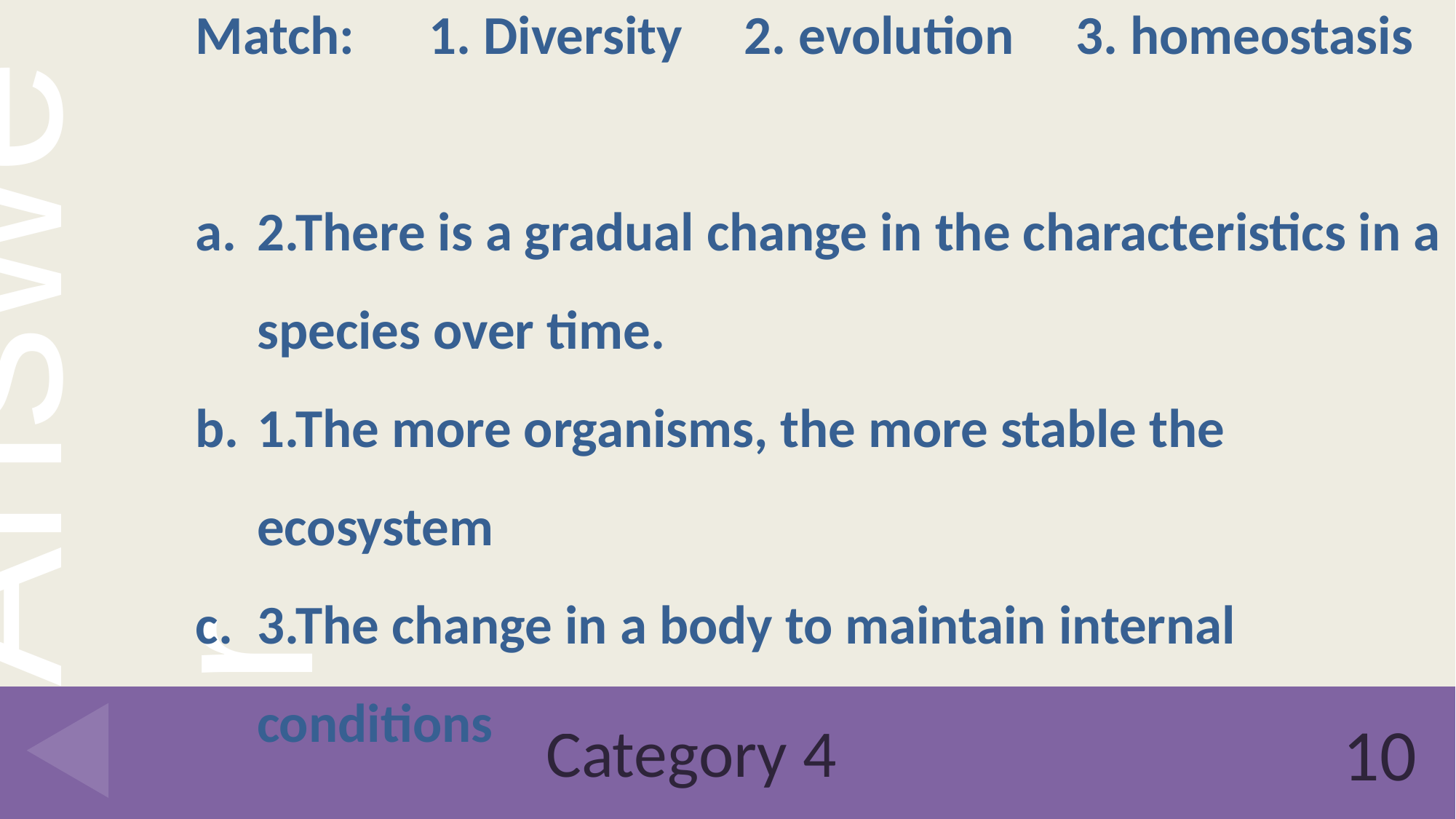

Match:      1. Diversity     2. evolution     3. homeostasis
2.There is a gradual change in the characteristics in a species over time.
1.The more organisms, the more stable the ecosystem
3.The change in a body to maintain internal conditions
# Category 4
10